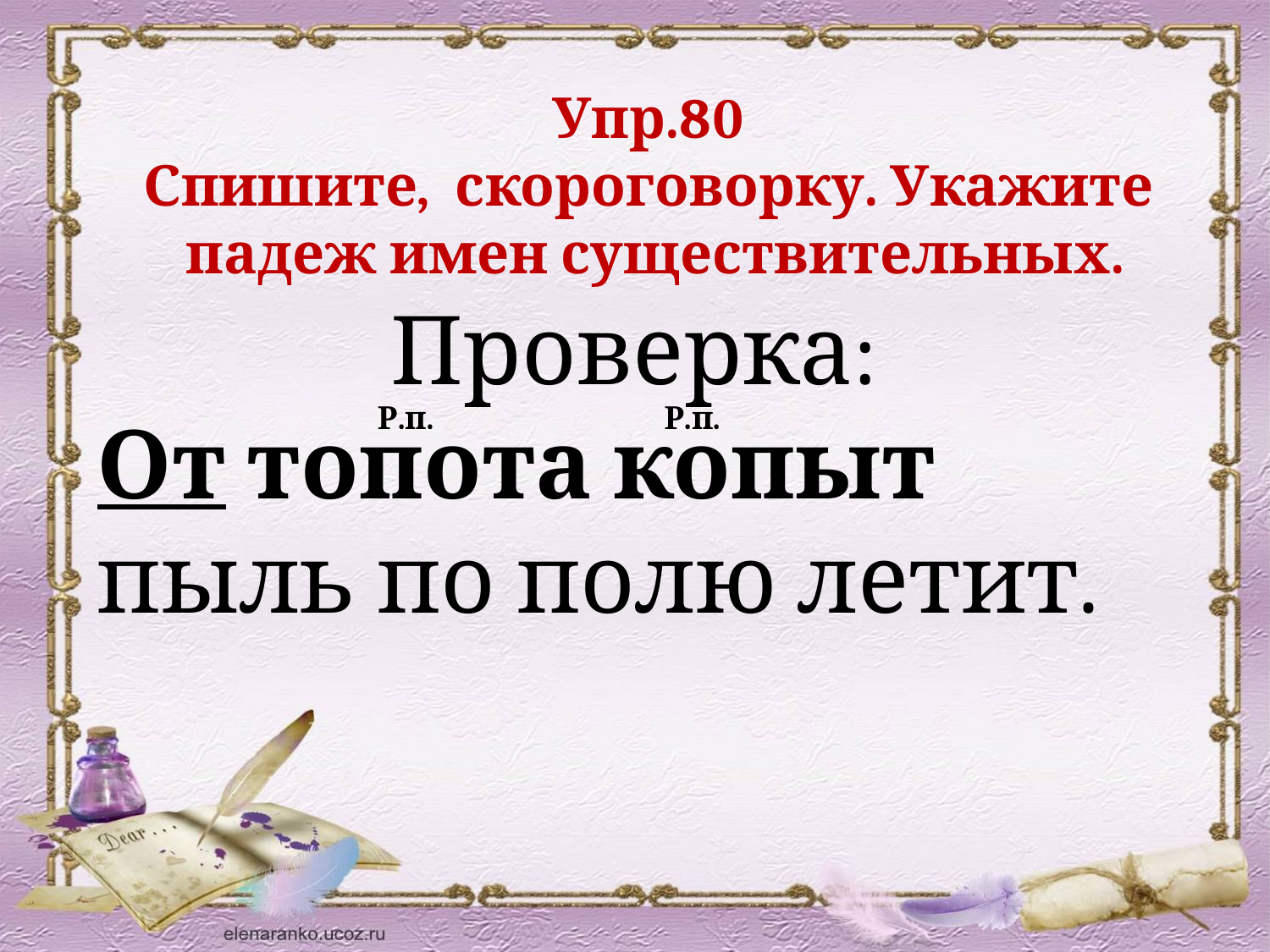

Упр.80
Спишите,  скороговорку. Укажите  падеж имен существительных.

Проверка:
От топота копыт пыль по полю летит.
Р.п.                                 Р.п.